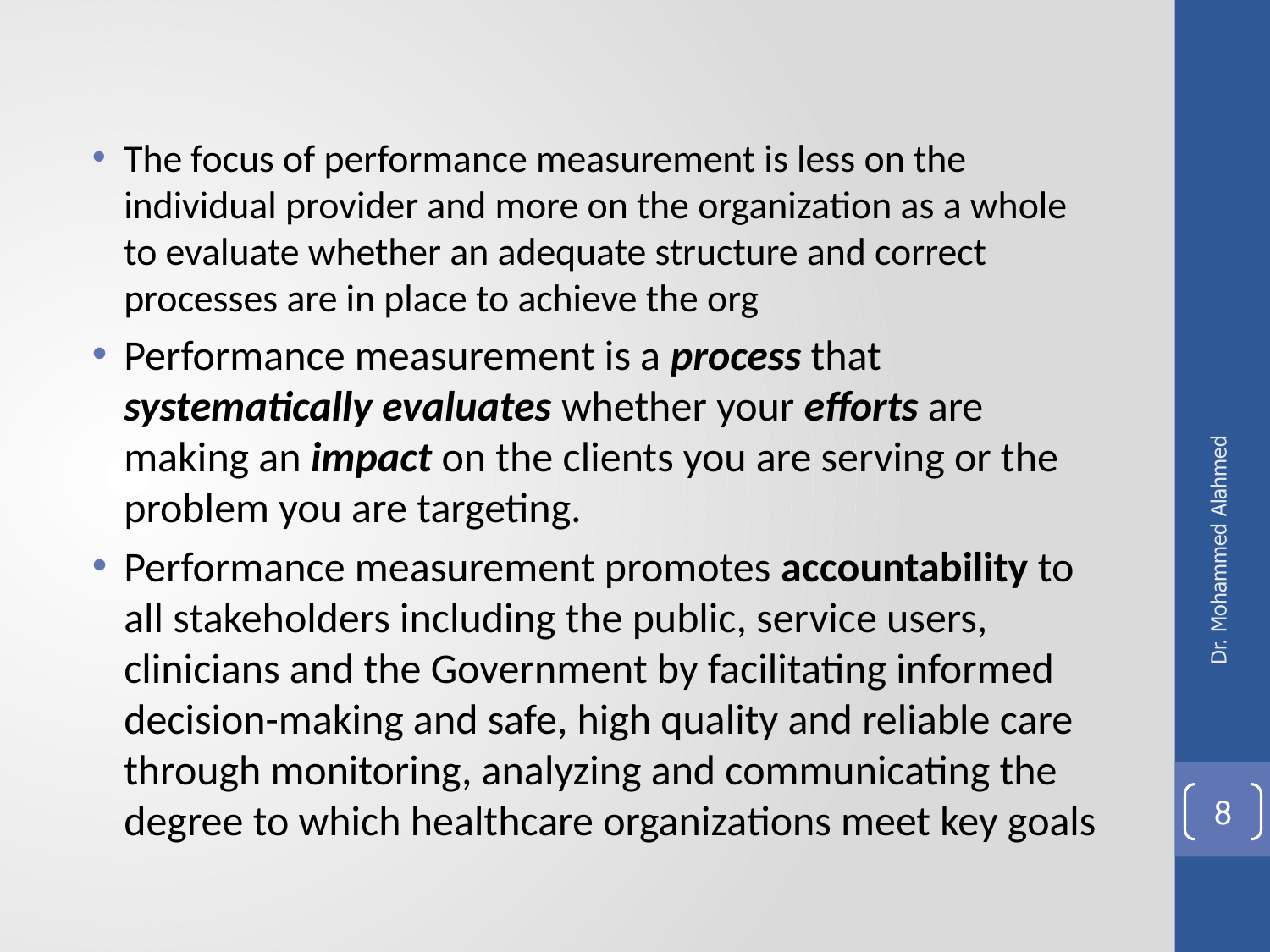

The focus of performance measurement is less on the individual provider and more on the organization as a whole to evaluate whether an adequate structure and correct processes are in place to achieve the org
Performance measurement is a process that systematically evaluates whether your efforts are making an impact on the clients you are serving or the problem you are targeting.
Performance measurement promotes accountability to all stakeholders including the public, service users, clinicians and the Government by facilitating informed decision-making and safe, high quality and reliable care through monitoring, analyzing and communicating the degree to which healthcare organizations meet key goals

Dr. Mohammed Alahmed
8